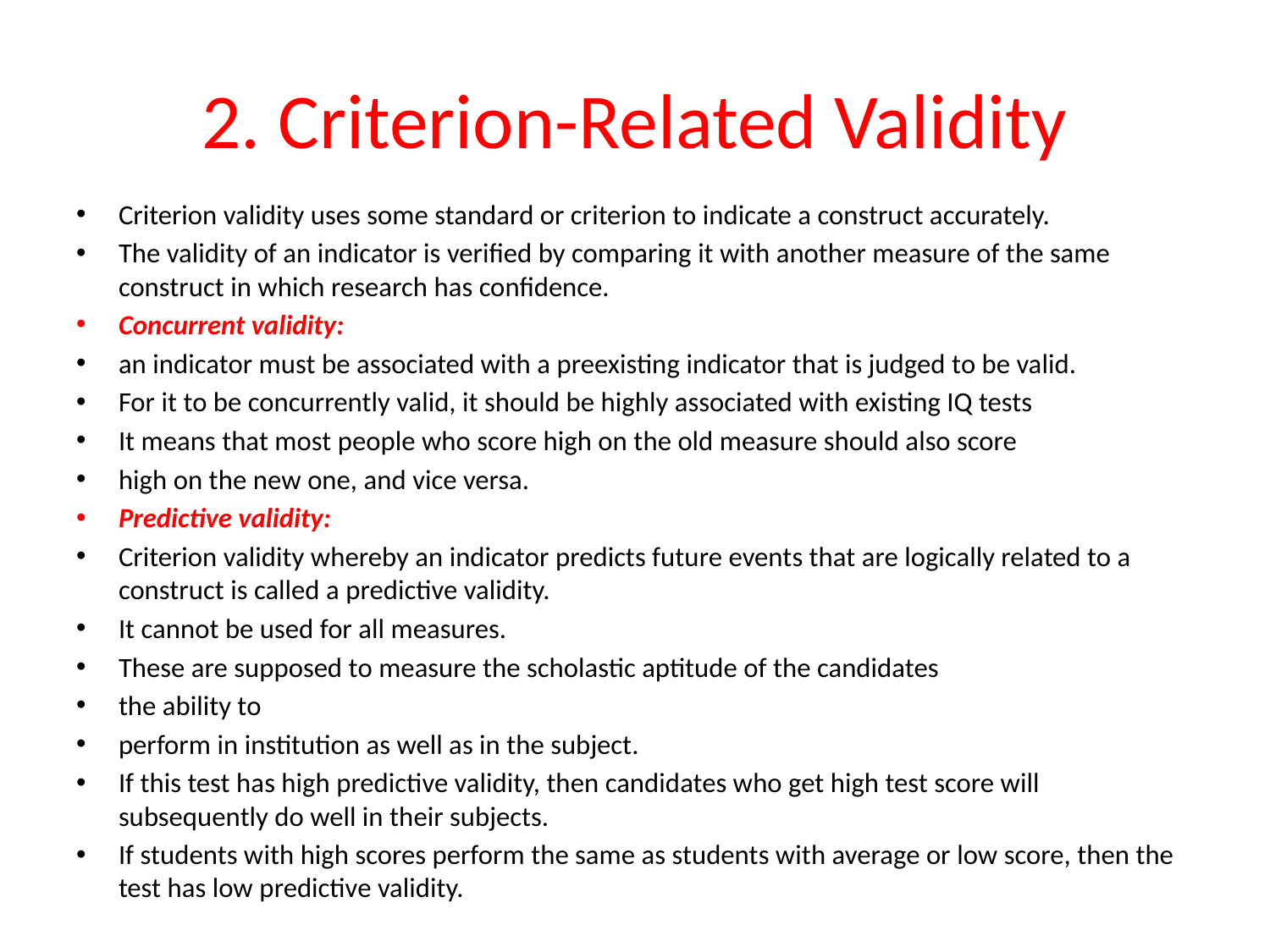

# 2. Criterion-Related Validity
Criterion validity uses some standard or criterion to indicate a construct accurately.
The validity of an indicator is verified by comparing it with another measure of the same construct in which research has confidence.
Concurrent validity:
an indicator must be associated with a preexisting indicator that is judged to be valid.
For it to be concurrently valid, it should be highly associated with existing IQ tests
It means that most people who score high on the old measure should also score
high on the new one, and vice versa.
Predictive validity:
Criterion validity whereby an indicator predicts future events that are logically related to a construct is called a predictive validity.
It cannot be used for all measures.
These are supposed to measure the scholastic aptitude of the candidates
the ability to
perform in institution as well as in the subject.
If this test has high predictive validity, then candidates who get high test score will subsequently do well in their subjects.
If students with high scores perform the same as students with average or low score, then the test has low predictive validity.